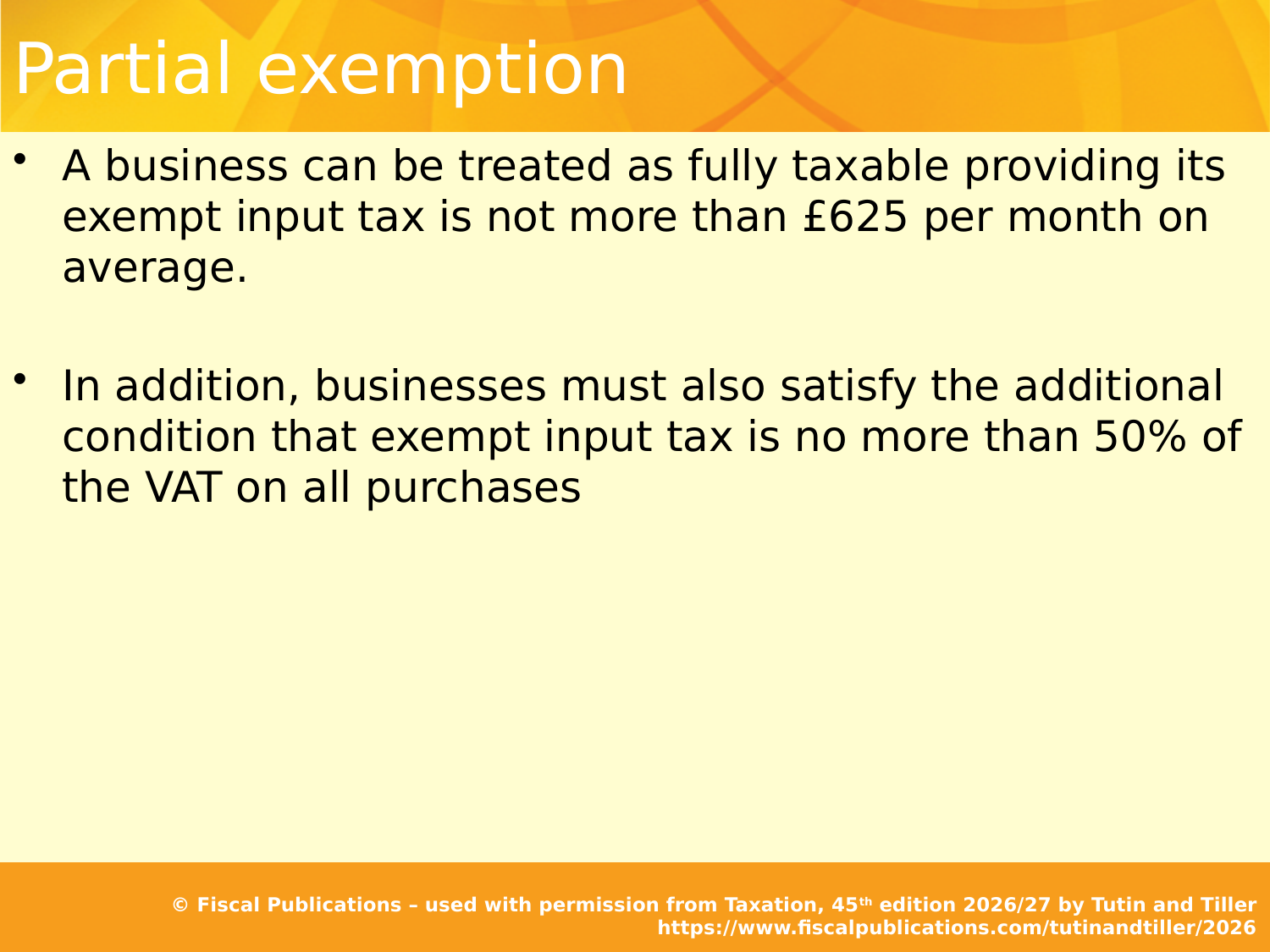

# Partial exemption
A business can be treated as fully taxable providing its exempt input tax is not more than £625 per month on average.

In addition, businesses must also satisfy the additional condition that exempt input tax is no more than 50% of the VAT on all purchases